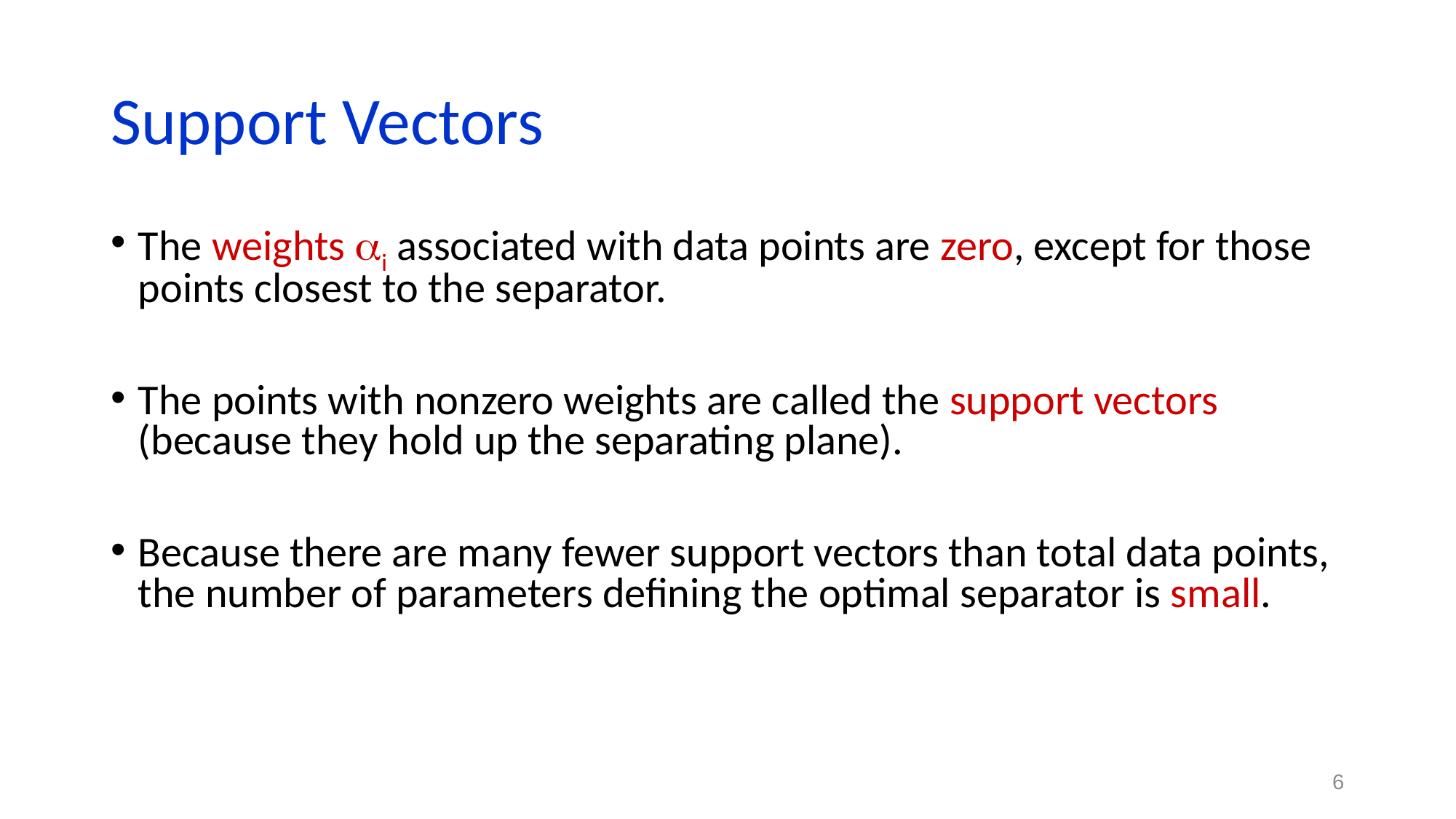

# Support Vectors
The weights αi associated with data points are zero, except for those points closest to the separator.

The points with nonzero weights are called the support vectors (because they hold up the separating plane).

Because there are many fewer support vectors than total data points, the number of parameters defining the optimal separator is small.
6